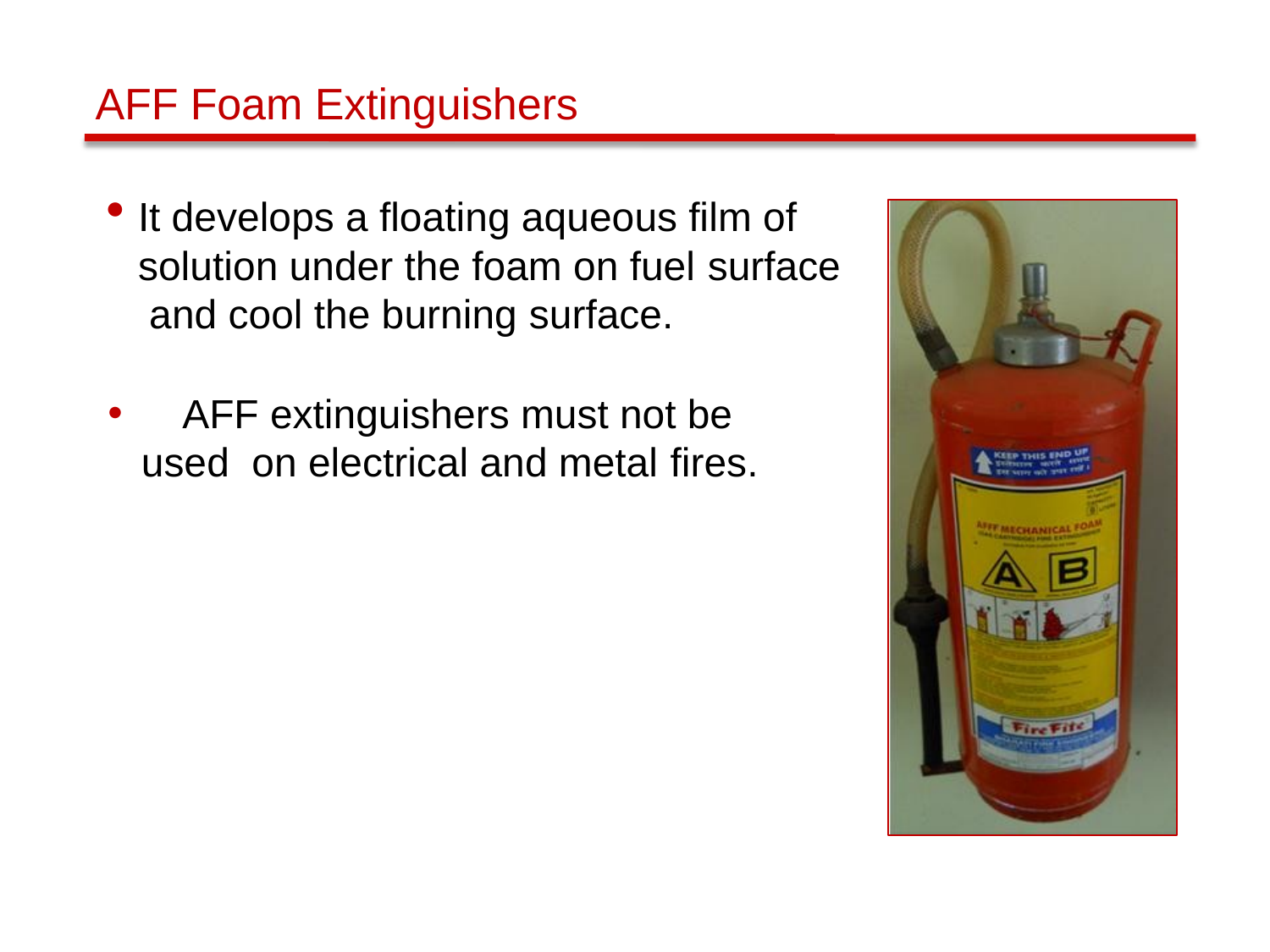

# AFF Foam Extinguishers

It develops a floating aqueous film of  solution under the foam on fuel surface  and cool the burning surface.

	AFF extinguishers must not be used  on electrical and metal fires.